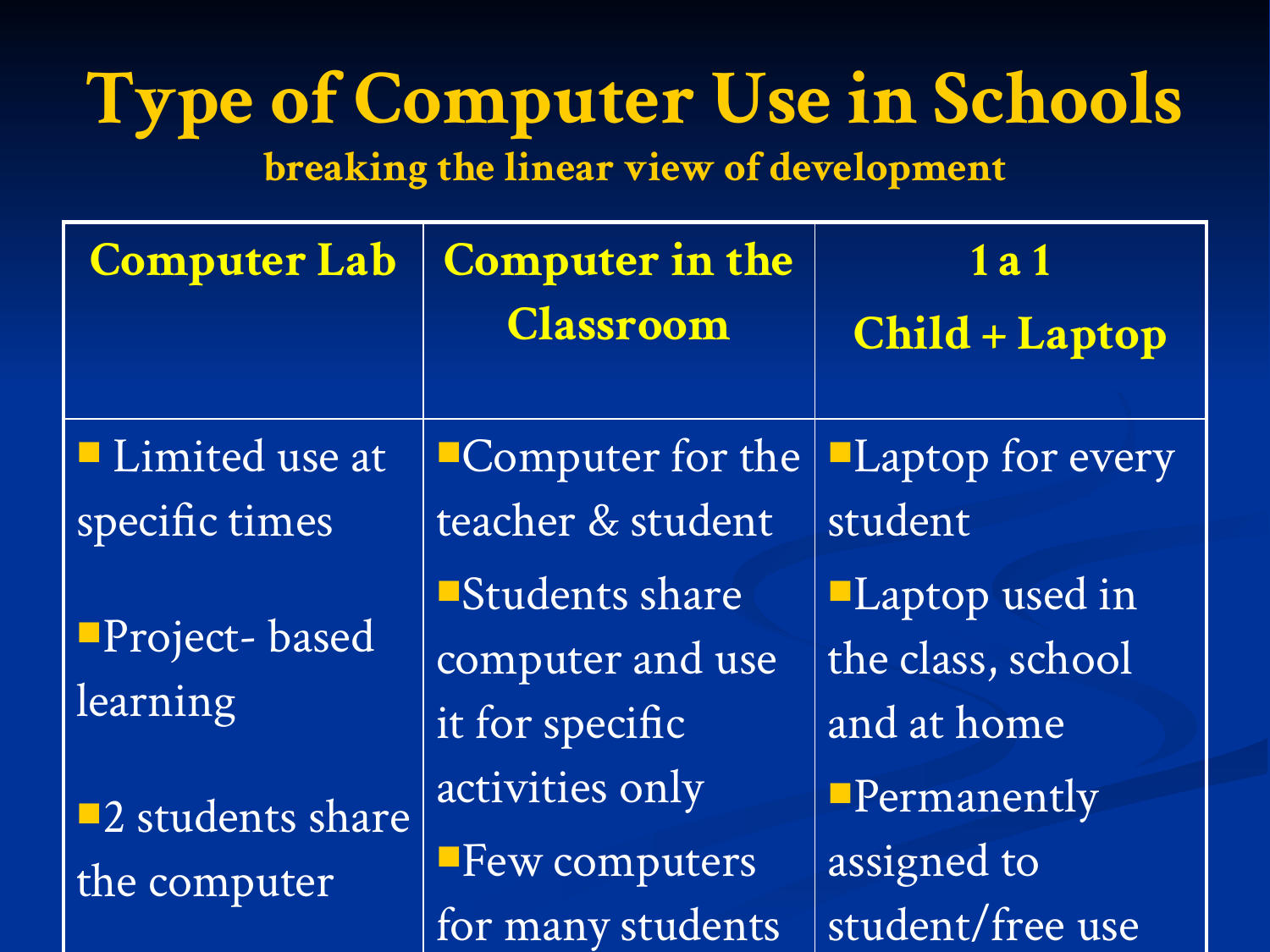

# Type of Computer Use in Schools breaking the linear view of development
| Computer Lab | Computer in the Classroom | 1 a 1 Child + Laptop |
| --- | --- | --- |
| Limited use at specific times Project- based learning 2 students share the computer | Computer for the teacher & student Students share computer and use it for specific activities only Few computers for many students | Laptop for every student Laptop used in the class, school and at home Permanently assigned to student/free use |